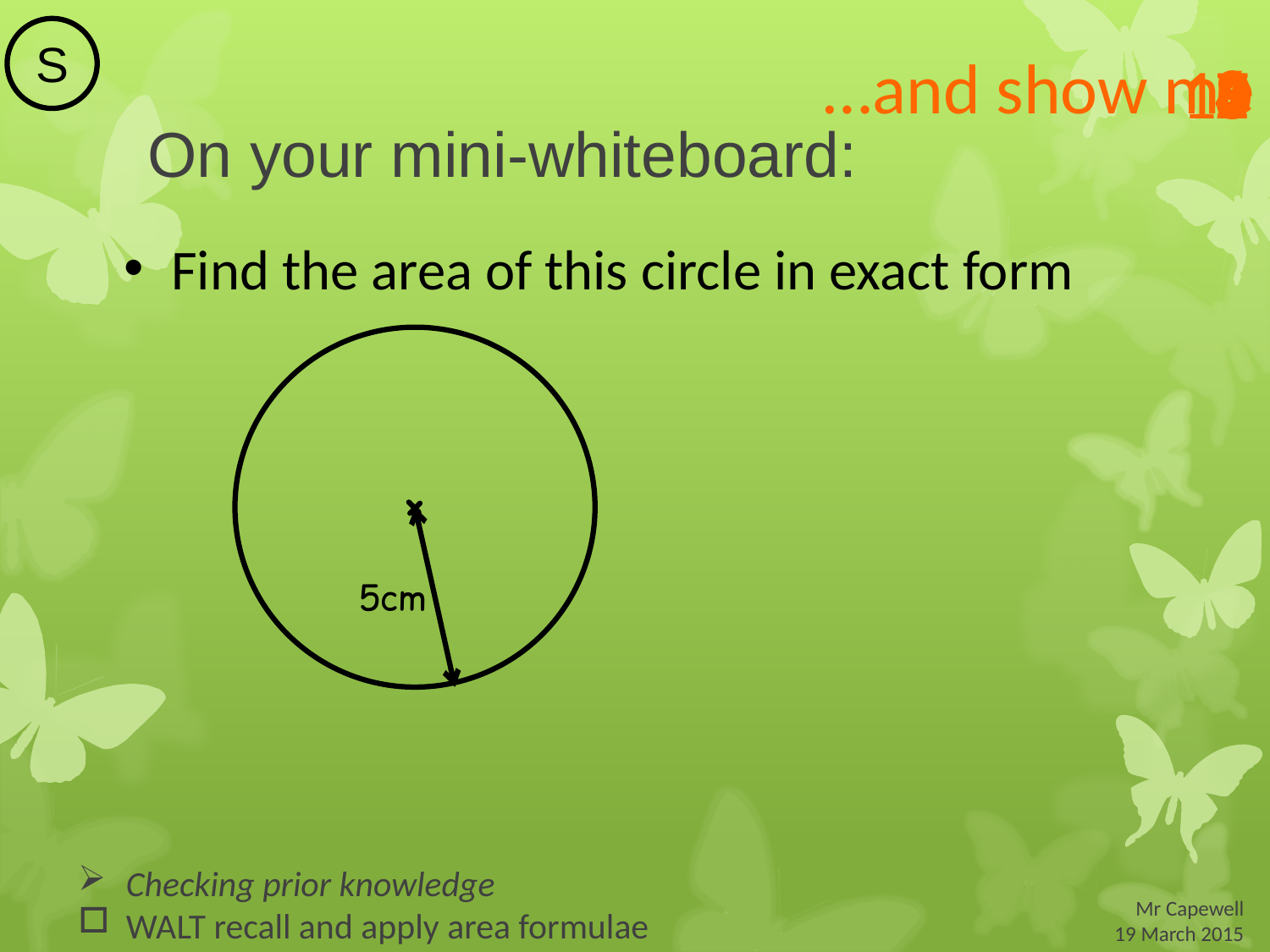

S
On your mini-whiteboard:
…and show me

10

8

7

6

5

4

3

2

1

9
Find the area of this circle in exact form

5cm
Checking prior knowledge
WALT recall and apply area formulae
Mr Capewell
 19 March 2015